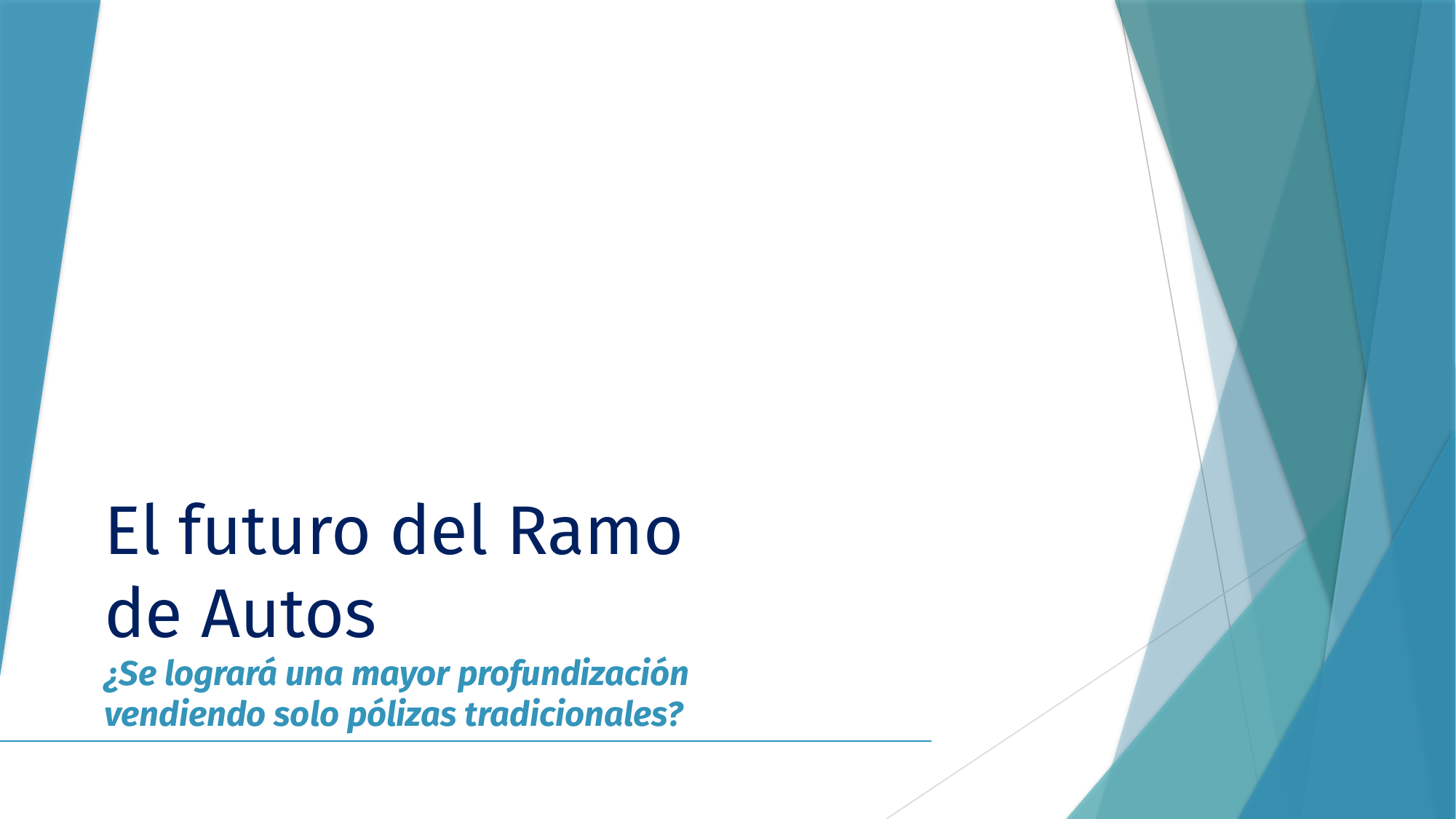

# El futuro del Ramo de Autos ¿Se logrará una mayor profundización vendiendo solo pólizas tradicionales?